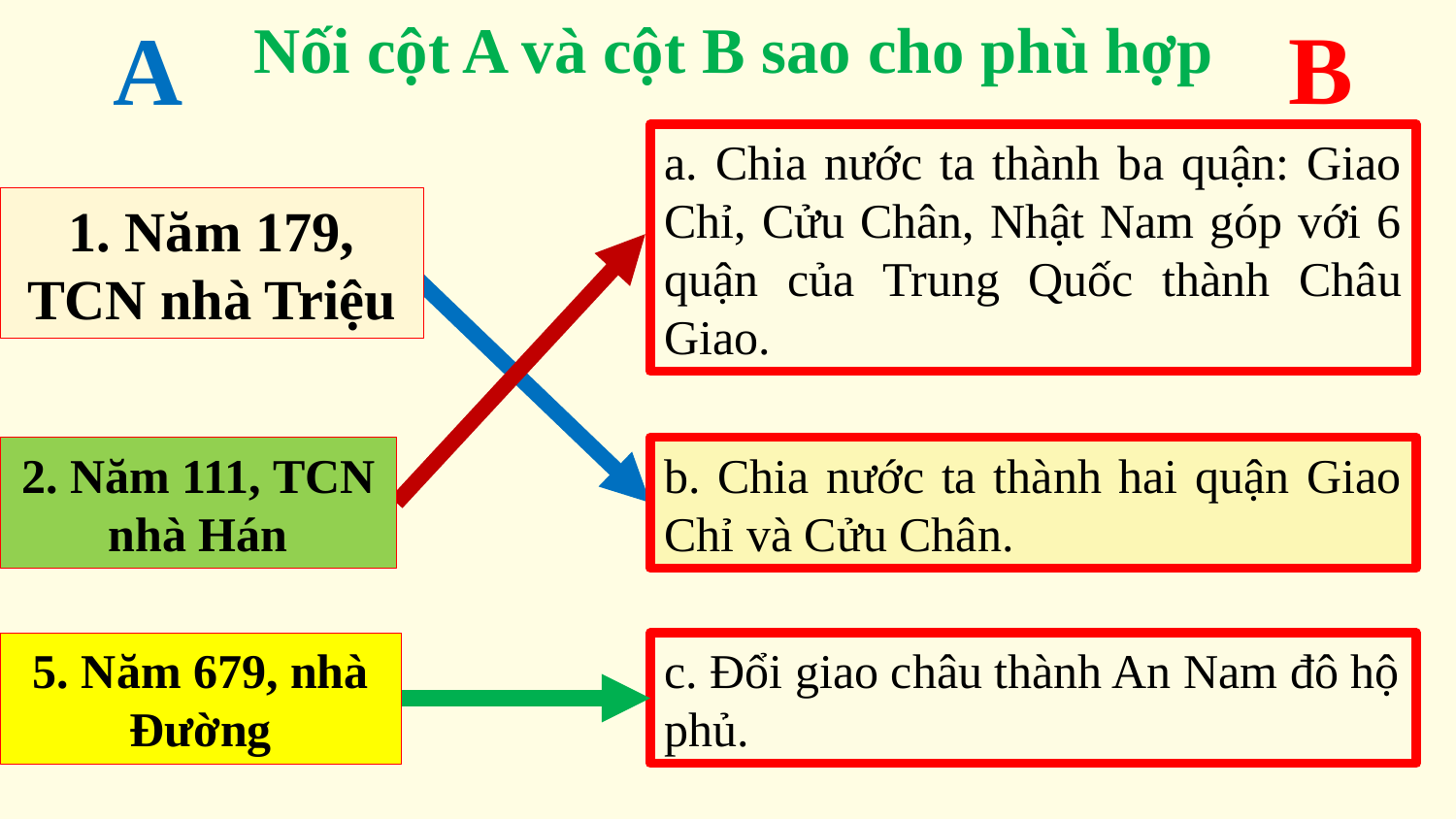

B
Nối cột A và cột B sao cho phù hợp
A
a. Chia nước ta thành ba quận: Giao Chỉ, Cửu Chân, Nhật Nam góp với 6 quận của Trung Quốc thành Châu Giao.
1. Năm 179, TCN nhà Triệu
2. Năm 111, TCN nhà Hán
b. Chia nước ta thành hai quận Giao Chỉ và Cửu Chân.
5. Năm 679, nhà Đường
c. Đổi giao châu thành An Nam đô hộ phủ.